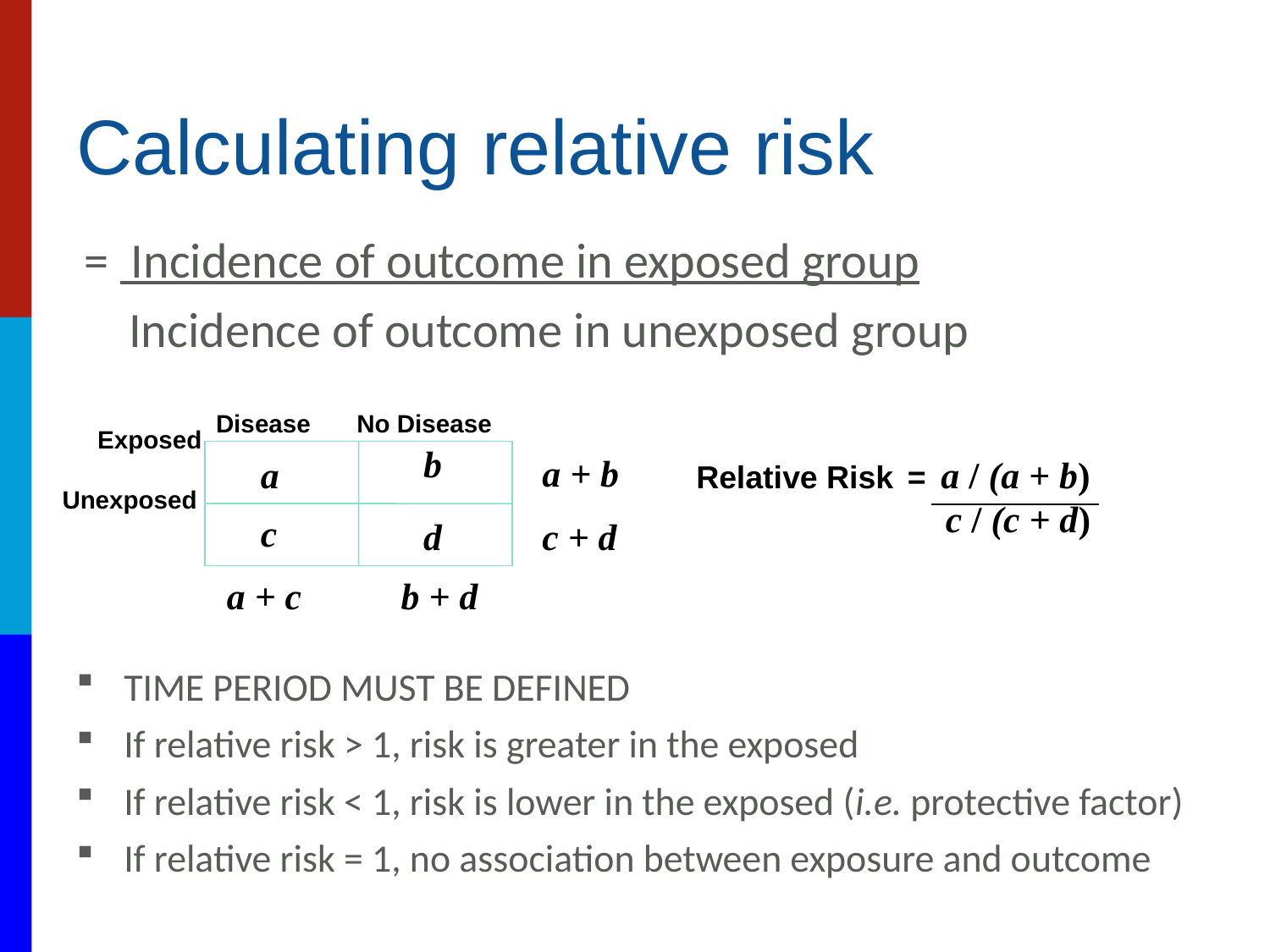

# Calculating relative risk
=  Incidence of outcome in exposed group
    Incidence of outcome in unexposed group

TIME PERIOD MUST BE DEFINED
If relative risk > 1, risk is greater in the exposed
If relative risk < 1, risk is lower in the exposed (i.e. protective factor)
If relative risk = 1, no association between exposure and outcome

Disease	  No Disease
     Exposed

Unexposed
b

a + b
Relative Risk  =  a / (a + b)
                               c / (c + d)
a
c
d
c + d
a + c
b + d